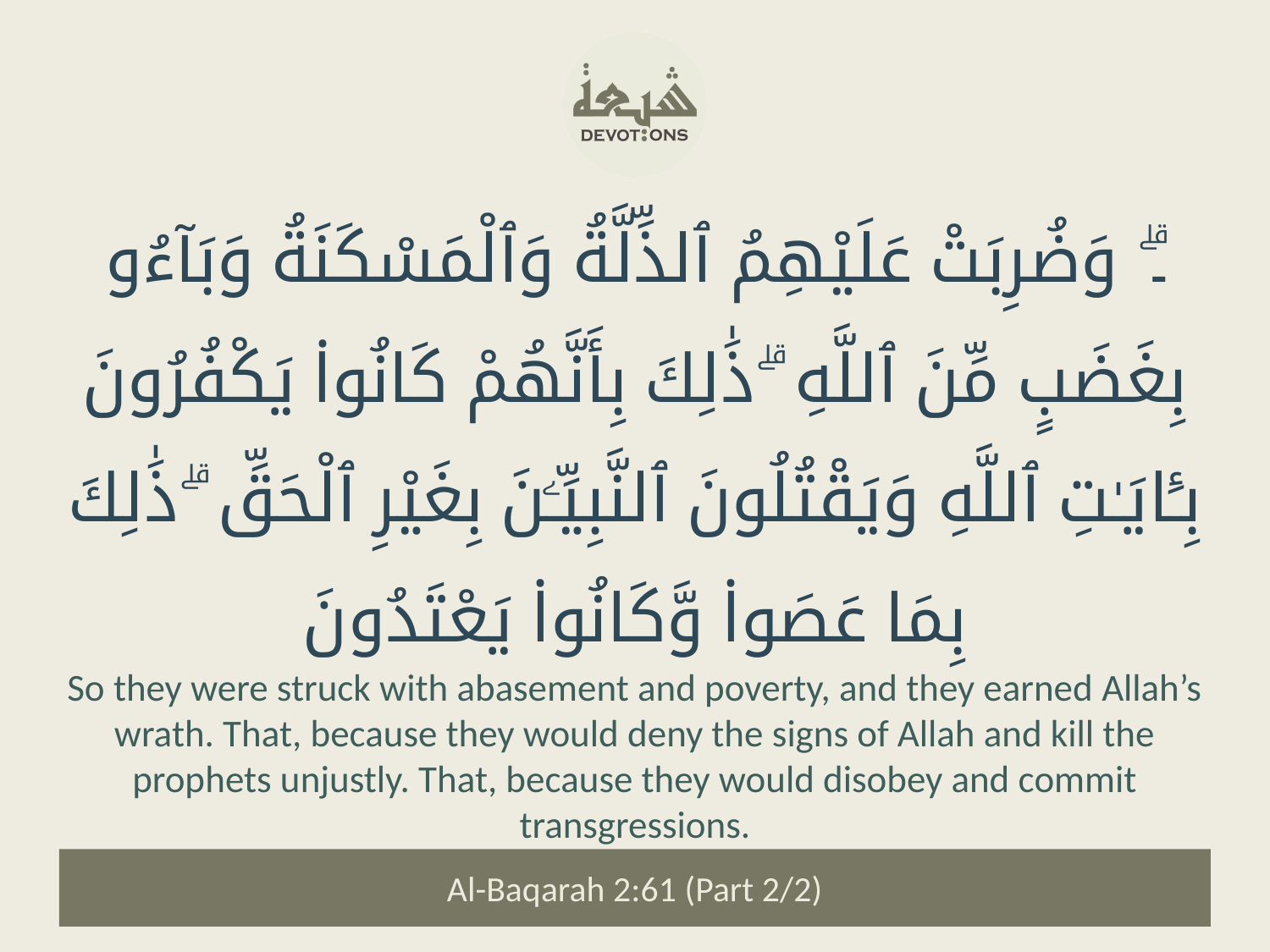

۔ۗ  وَضُرِبَتْ عَلَيْهِمُ ٱلذِّلَّةُ وَٱلْمَسْكَنَةُ وَبَآءُو بِغَضَبٍ مِّنَ ٱللَّهِ ۗ ذَٰلِكَ بِأَنَّهُمْ كَانُوا۟ يَكْفُرُونَ بِـَٔايَـٰتِ ٱللَّهِ وَيَقْتُلُونَ ٱلنَّبِيِّـۧنَ بِغَيْرِ ٱلْحَقِّ ۗ ذَٰلِكَ بِمَا عَصَوا۟ وَّكَانُوا۟ يَعْتَدُونَ
So they were struck with abasement and poverty, and they earned Allah’s wrath. That, because they would deny the signs of Allah and kill the prophets unjustly. That, because they would disobey and commit transgressions.
Al-Baqarah 2:61 (Part 2/2)